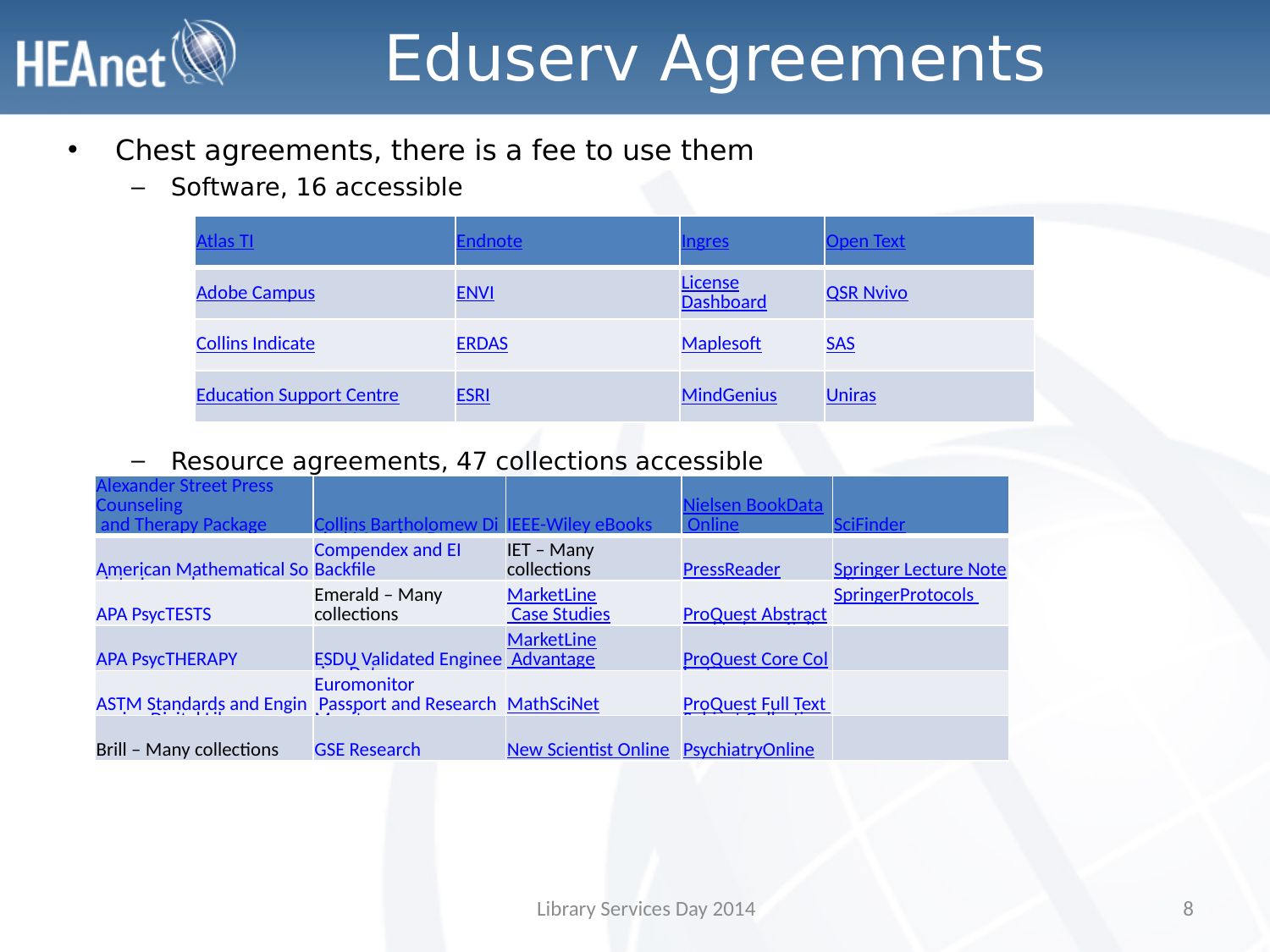

# Eduserv Agreements
Chest agreements, there is a fee to use them
Software, 16 accessible

Resource agreements, 47 collections accessible

Eduserv information
| Atlas TI | Endnote | Ingres | Open Text |
| --- | --- | --- | --- |
| Adobe Campus | ENVI | License Dashboard | QSR Nvivo |
| Collins Indicate | ERDAS | Maplesoft | SAS |
| Education Support Centre | ESRI | MindGenius | Uniras |
| Alexander Street Press Counseling and Therapy Package | Collins Bartholomew Digital Mapping Data | IEEE-Wiley eBooks | Nielsen BookData Online | SciFinder |
| --- | --- | --- | --- | --- |
| American Mathematical Society Journals | Compendex and EI Backfile | IET – Many collections | PressReader | Springer Lecture Notes Series |
| APA PsycTESTS | Emerald – Many collections | MarketLine Case Studies | ProQuest Abstract and Indexes Collections | SpringerProtocols |
| APA PsycTHERAPY | ESDU Validated Engineering Data | MarketLine Advantage | ProQuest Core Collection |  |
| ASTM Standards and Engineering Digital Library | Euromonitor Passport and Research Monitor | MathSciNet | ProQuest Full Text Subject Collections |  |
| Brill – Many collections | GSE Research | New Scientist Online | PsychiatryOnline |  |
Library Services Day 2014
8